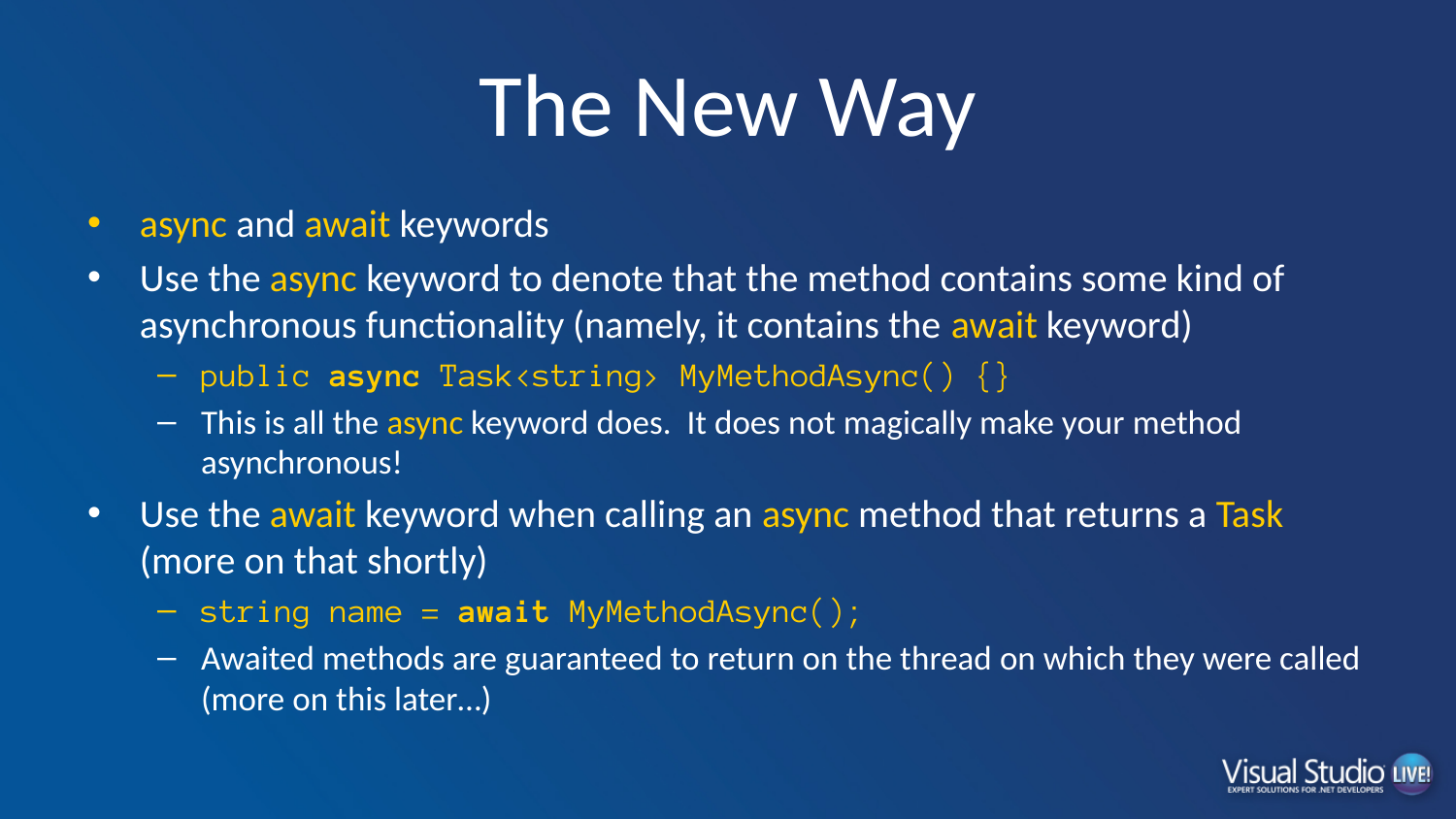

# The New Way
async and await keywords
Use the async keyword to denote that the method contains some kind of asynchronous functionality (namely, it contains the await keyword)
public async Task<string> MyMethodAsync() {}
This is all the async keyword does.  It does not magically make your method asynchronous!
Use the await keyword when calling an async method that returns a Task (more on that shortly)
string name = await MyMethodAsync();
Awaited methods are guaranteed to return on the thread on which they were called (more on this later…)